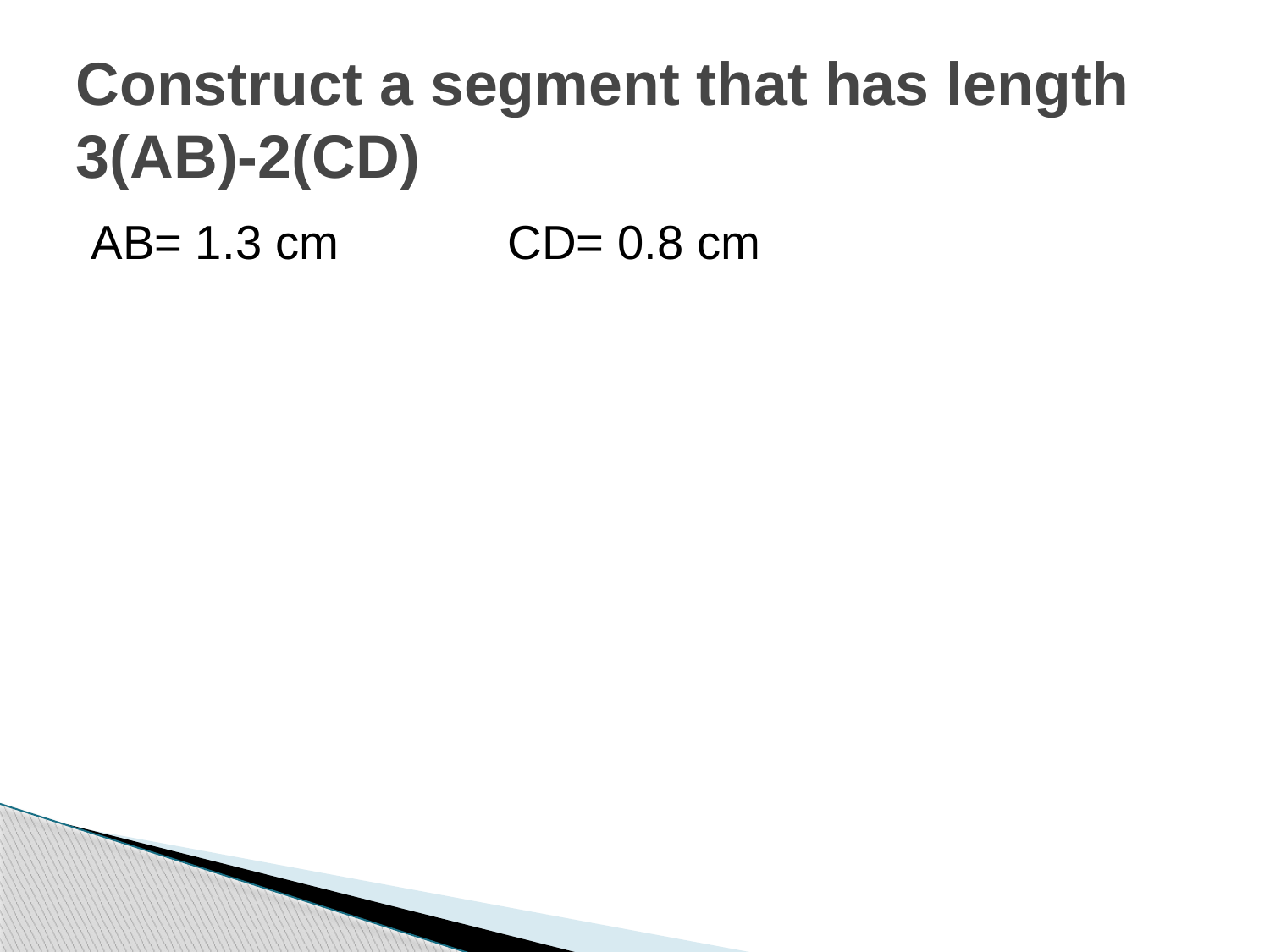

# Construct a segment that has length 3(AB)-2(CD)
AB= 1.3 cm		CD= 0.8 cm